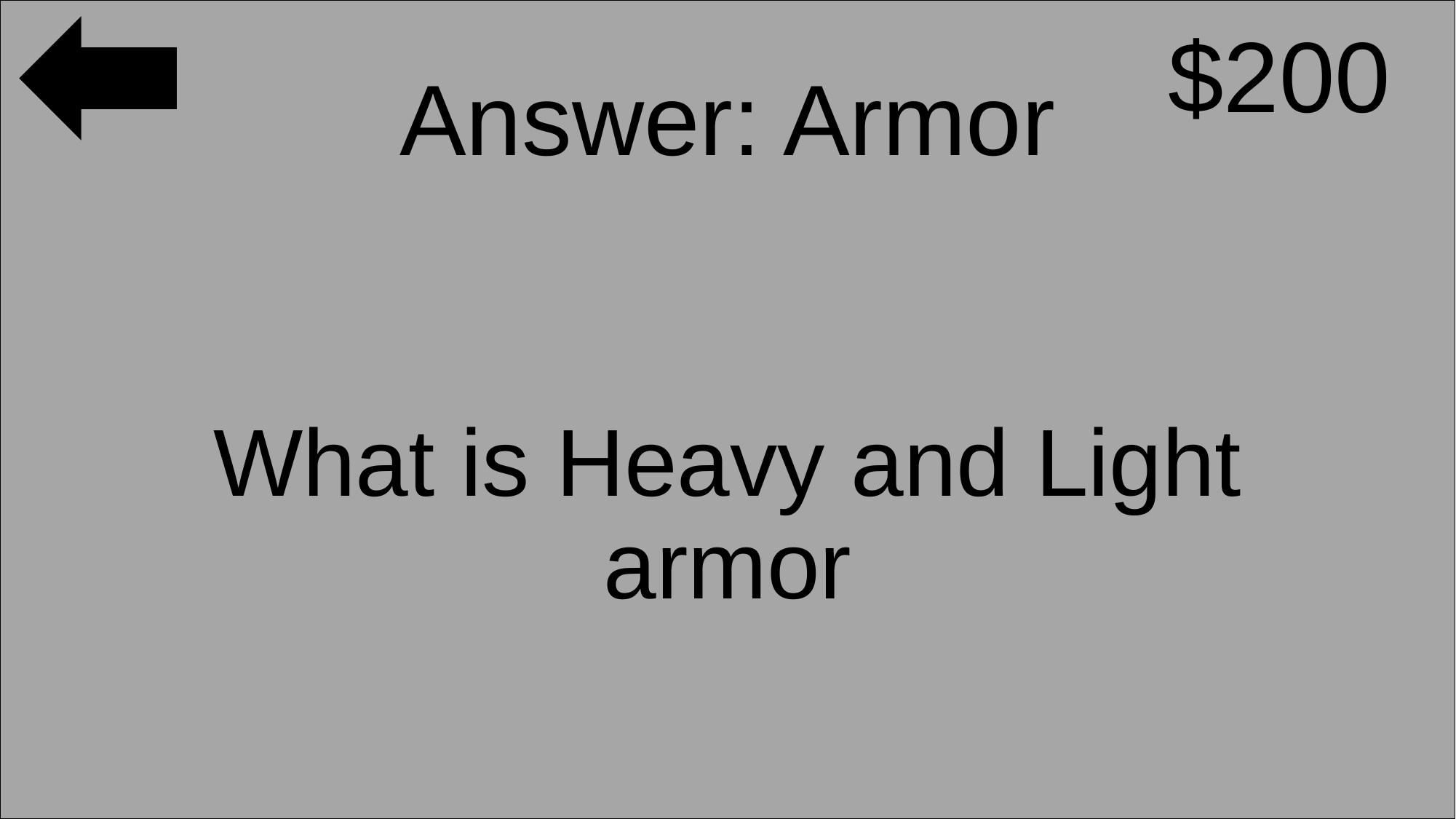

$200

#
Answer: Armor

What is Heavy and Light armor